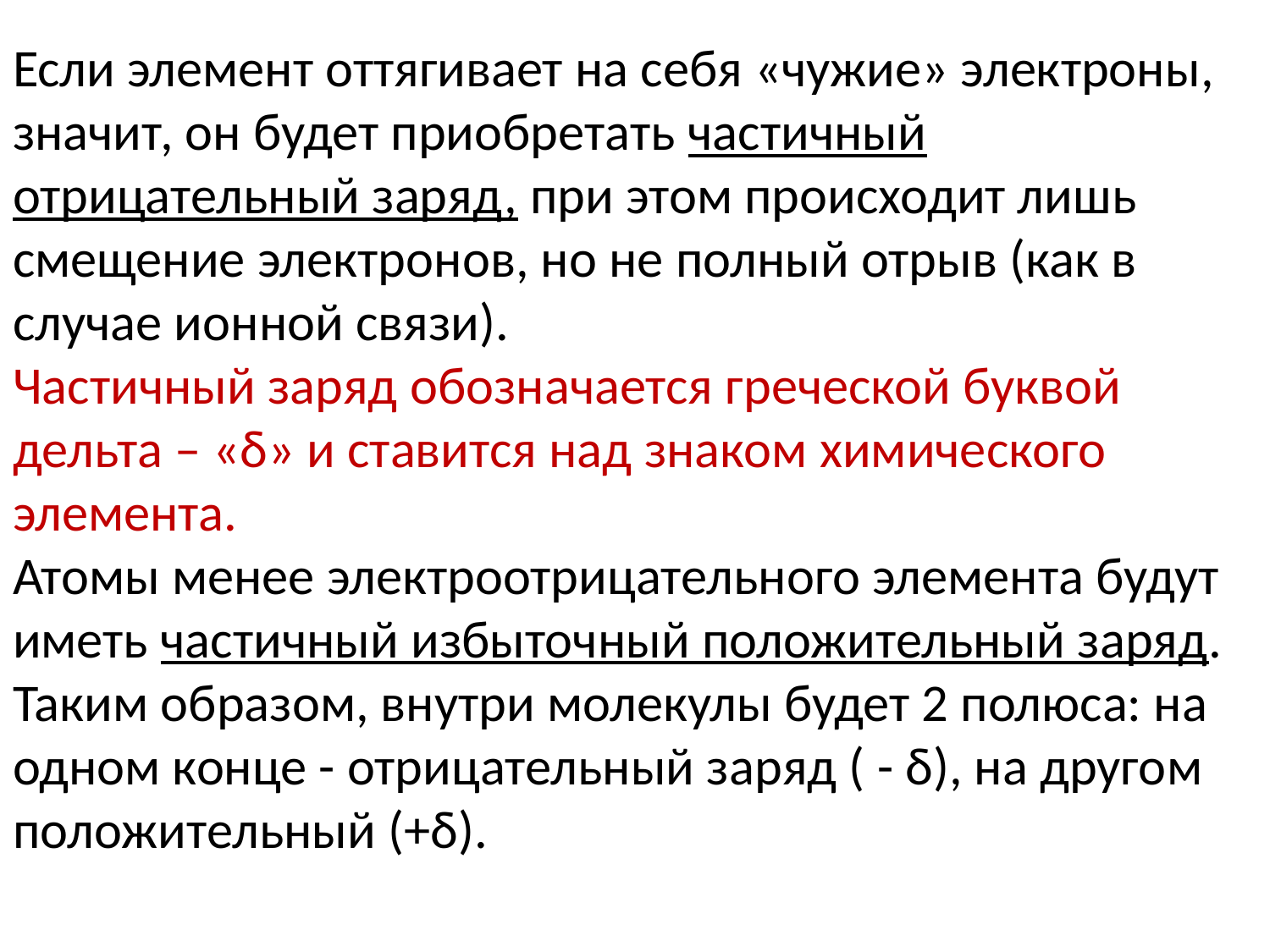

# Если элемент оттягивает на себя «чужие» электроны, значит, он будет приобретать частичный отрицательный заряд, при этом происходит лишь смещение электронов, но не полный отрыв (как в случае ионной связи). Частичный заряд обозначается греческой буквой дельта – «δ» и ставится над знаком химического элемента. Атомы менее электроотрицательного элемента будут иметь частичный избыточный положительный заряд. Таким образом, внутри молекулы будет 2 полюса: на одном конце - отрицательный заряд ( - δ), на другом положительный (+δ).